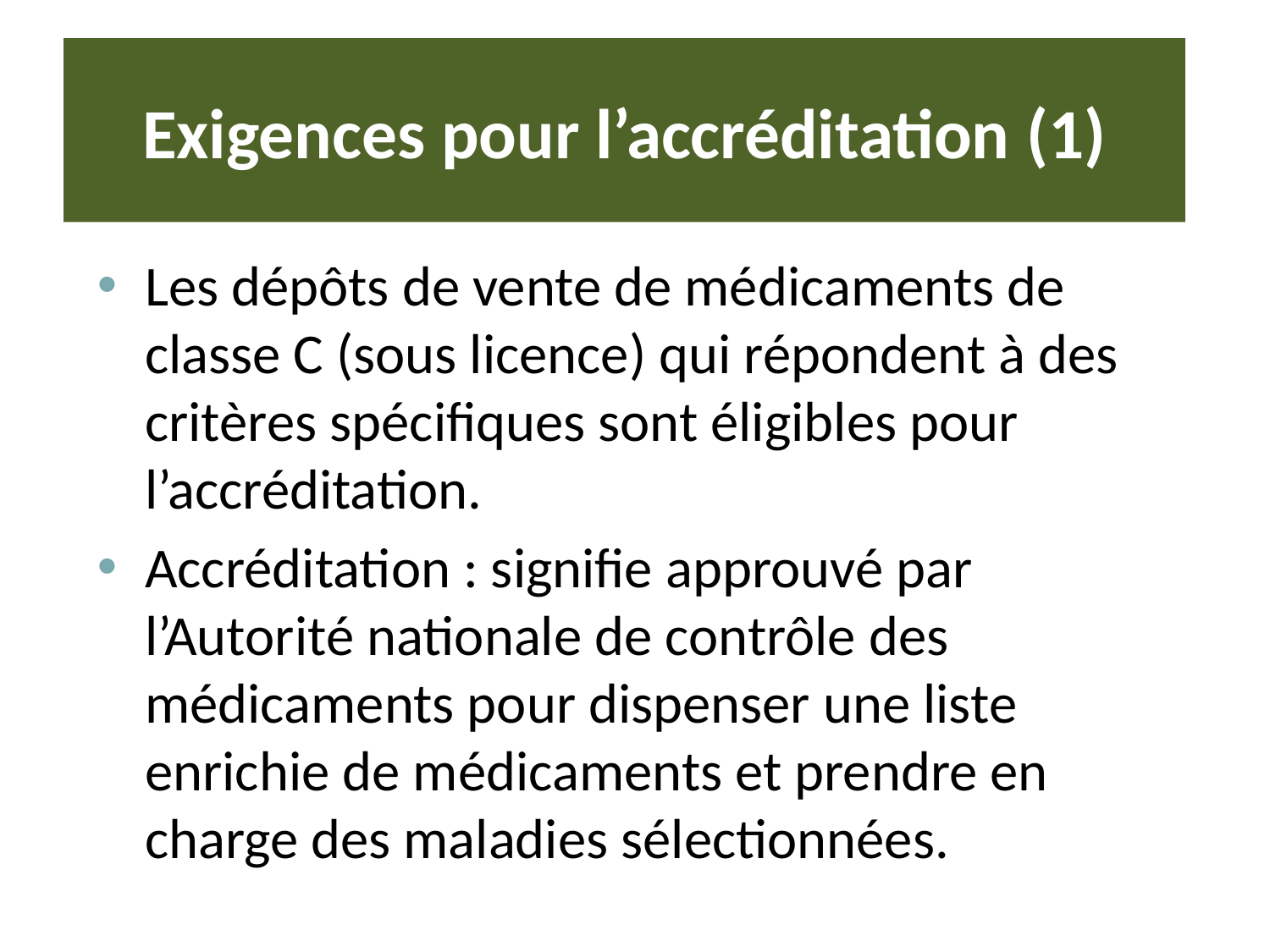

# Exigences pour l’accréditation (1)
Les dépôts de vente de médicaments de classe C (sous licence) qui répondent à des critères spécifiques sont éligibles pour l’accréditation.
Accréditation : signifie approuvé par l’Autorité nationale de contrôle des médicaments pour dispenser une liste enrichie de médicaments et prendre en charge des maladies sélectionnées.